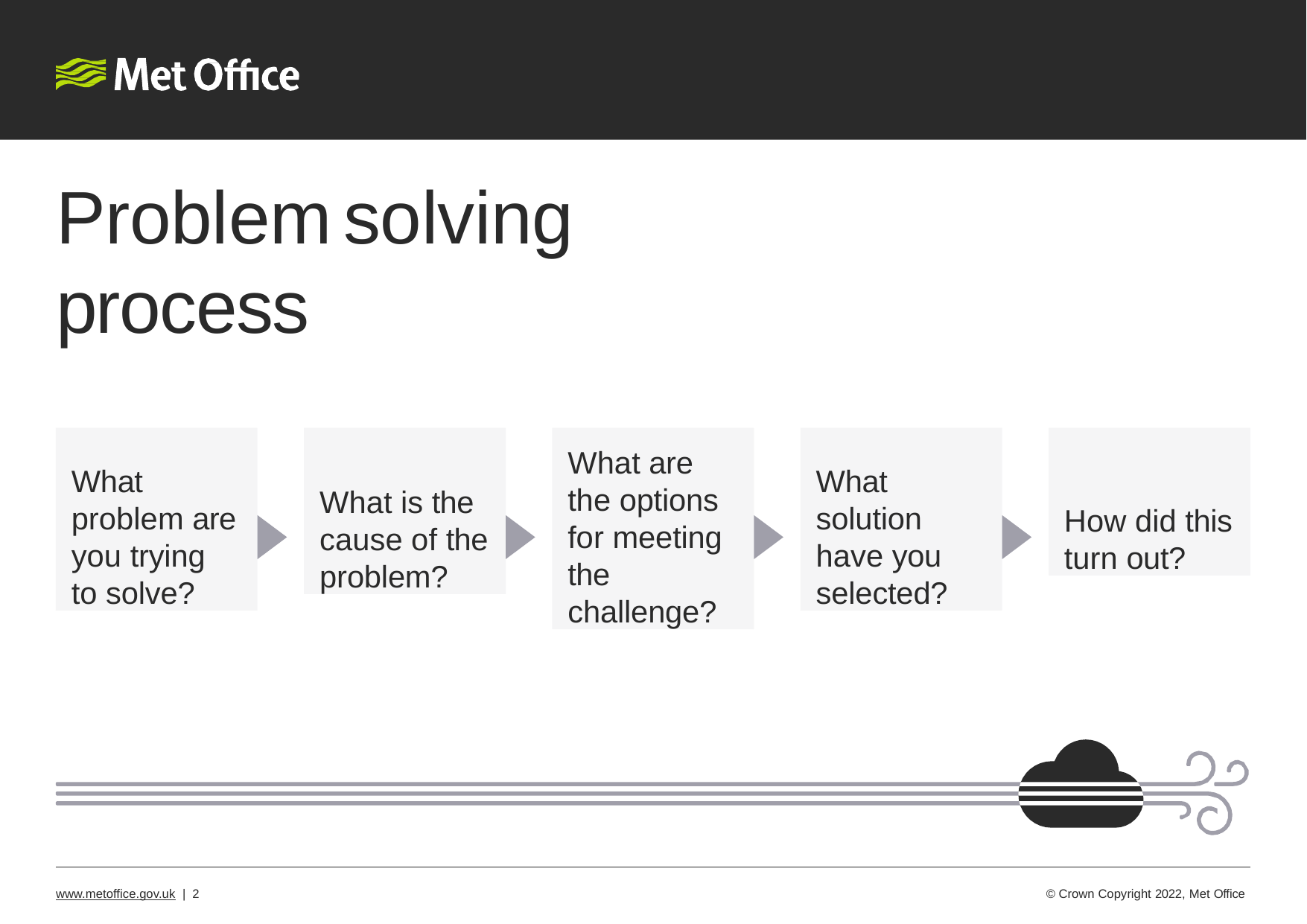

# Problem	solving	process
What problem are you trying to solve?

What is the cause of the problem?
What are the options for meeting the challenge?
What solution have you selected?

How did this turn out?

www.metoffice.gov.uk | 2
© Crown Copyright 2022, Met Office